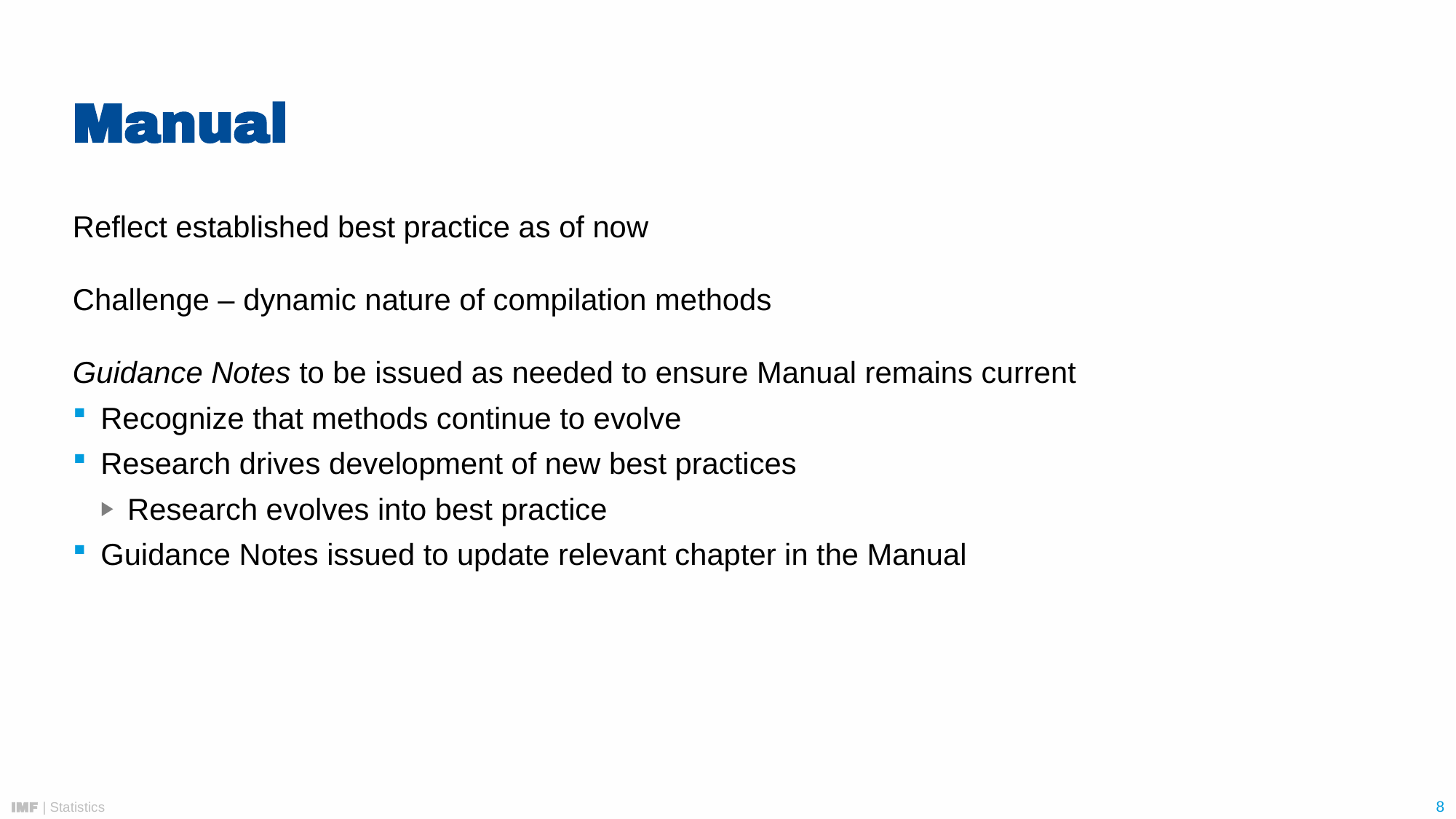

# Manual
Reflect established best practice as of now
Challenge – dynamic nature of compilation methods
Guidance Notes to be issued as needed to ensure Manual remains current
Recognize that methods continue to evolve
Research drives development of new best practices
Research evolves into best practice
Guidance Notes issued to update relevant chapter in the Manual